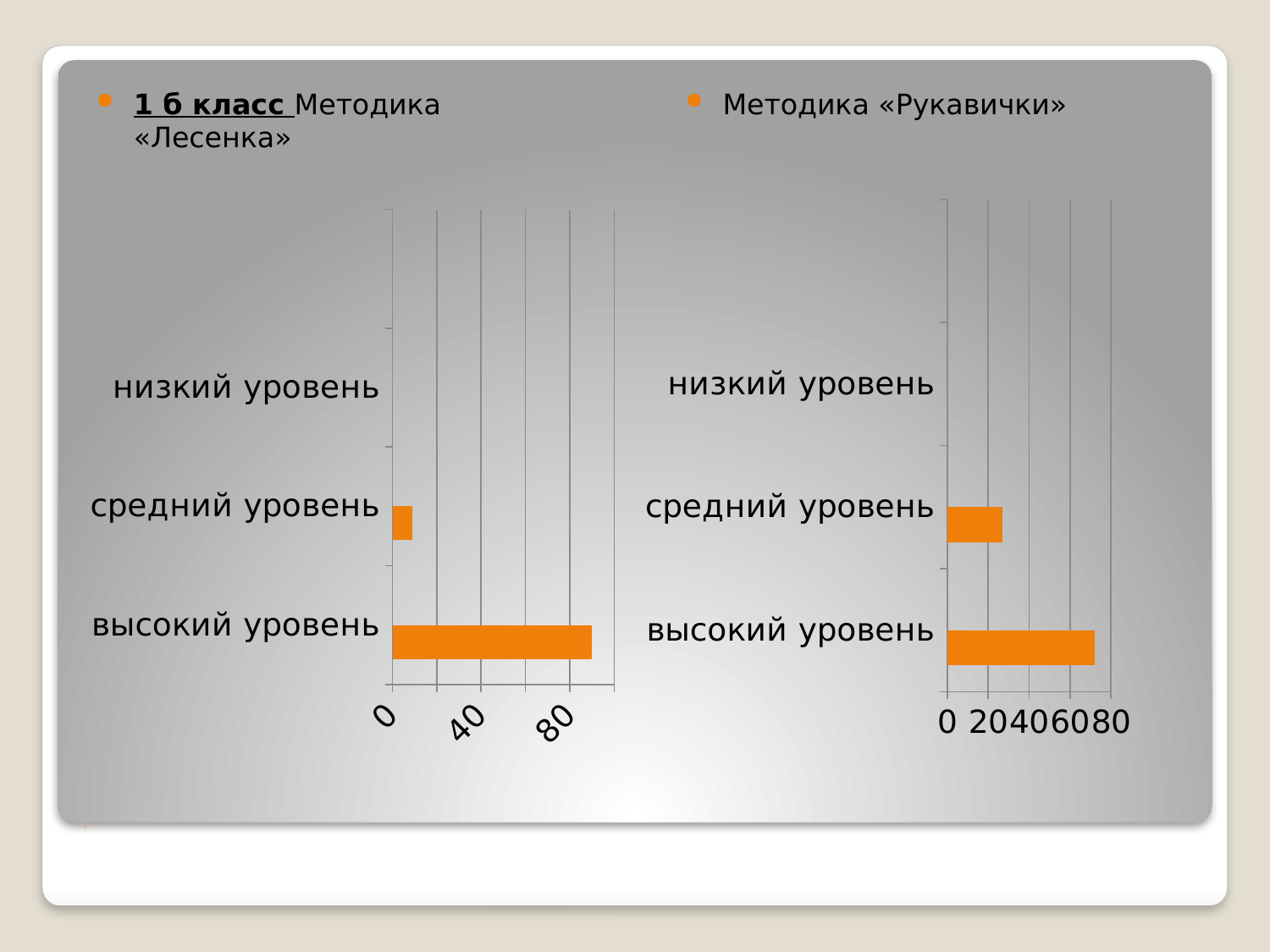

1 б класс Методика «Лесенка»
Методика «Рукавички»

### Chart

| Category | Ряд 1 | Ряд 2 |
|---|---|---|
| высокий уровень | 72.0 | None |
| средний уровень | 27.0 | None |
| низкий уровень | 0.0 | None |

### Chart

| Category | Ряд 1 | Ряд 2 |
|---|---|---|
| высокий уровень | 90.0 | None |
| средний уровень | 9.0 | None |
| низкий уровень | None | None |
# .